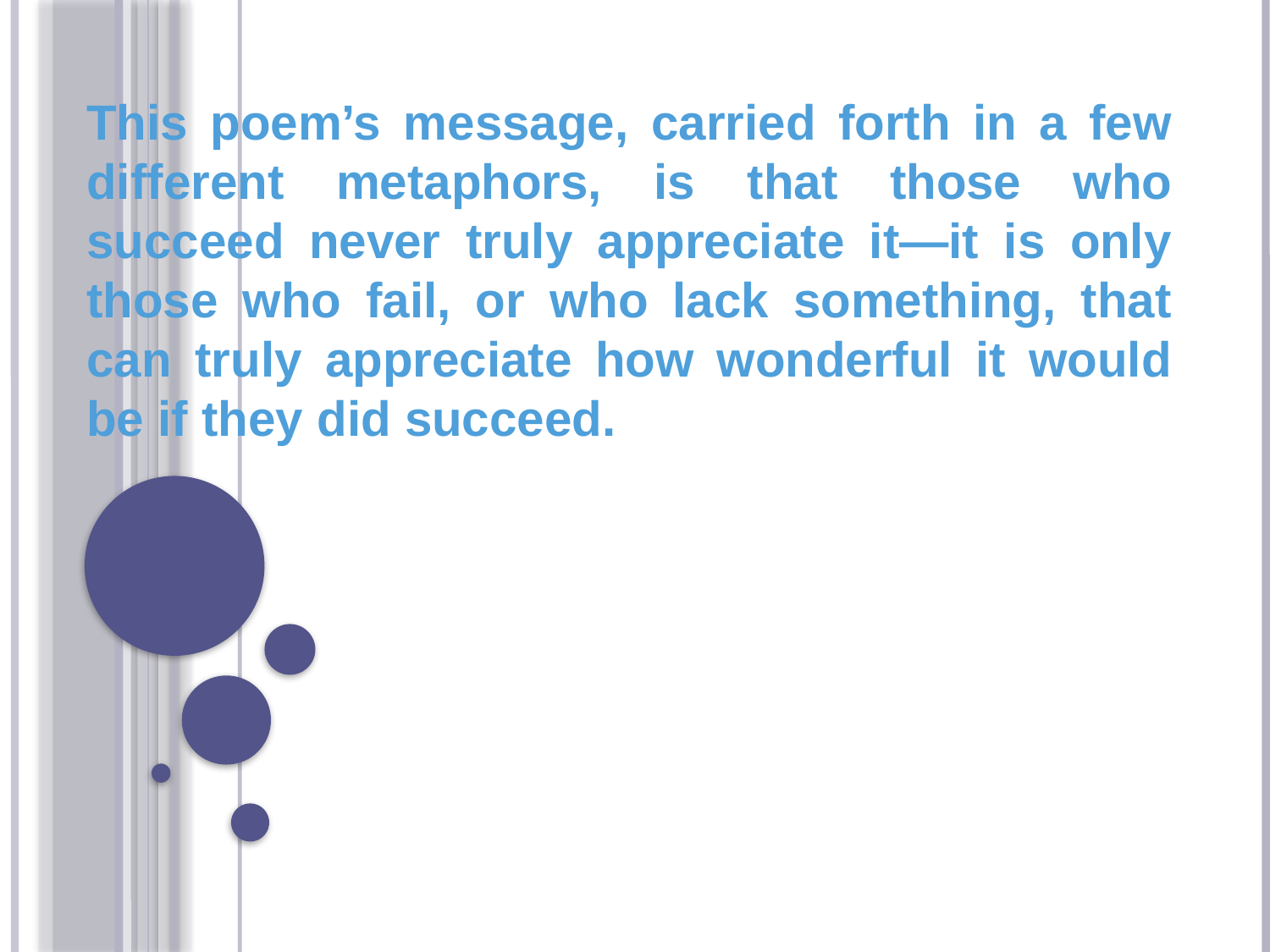

This poem’s message, carried forth in a few different metaphors, is that those who succeed never truly appreciate it—it is only those who fail, or who lack something, that can truly appreciate how wonderful it would be if they did succeed.